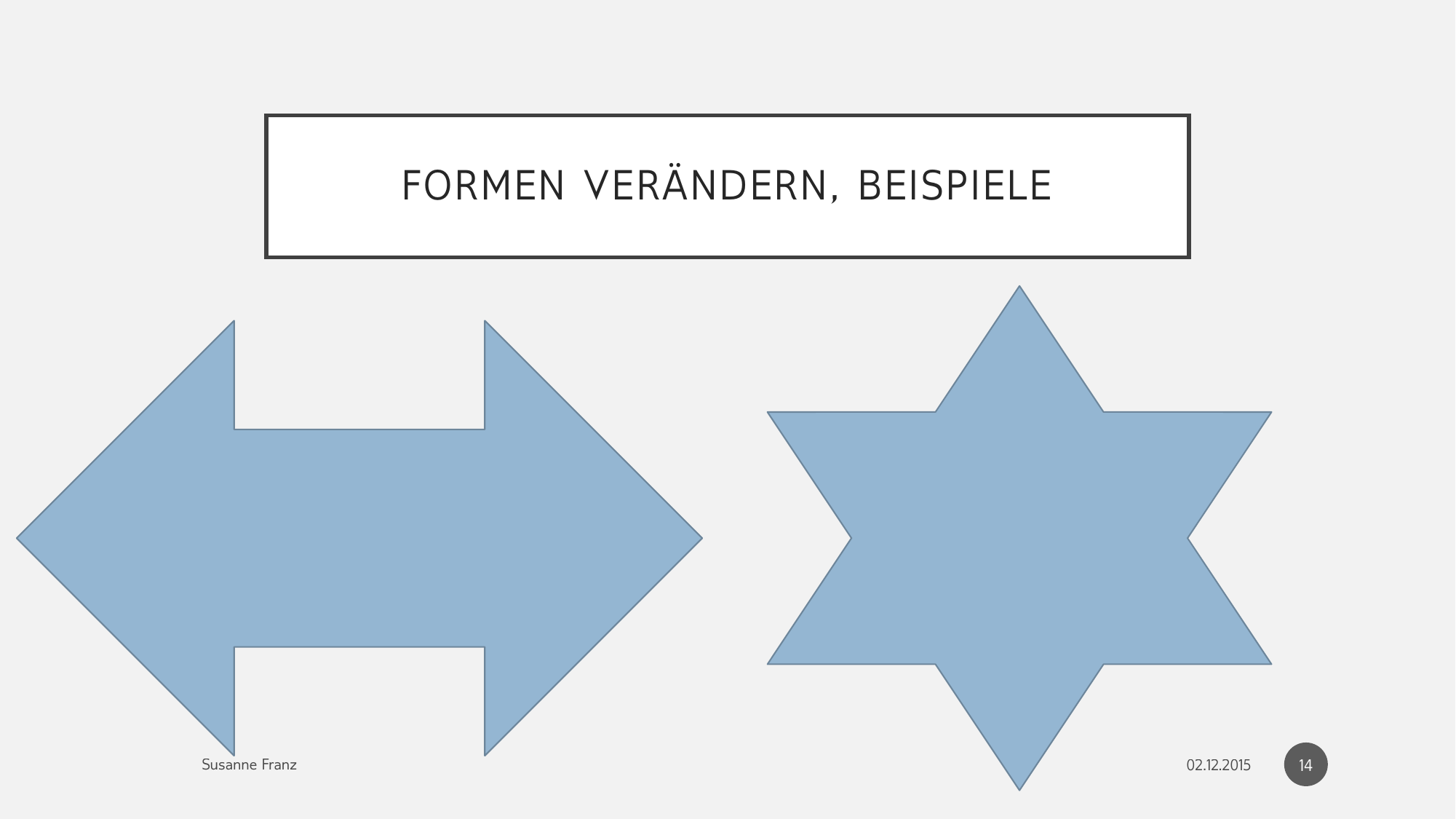

# Formen verändern, Beispiele

14
Susanne Franz
02.12.2015